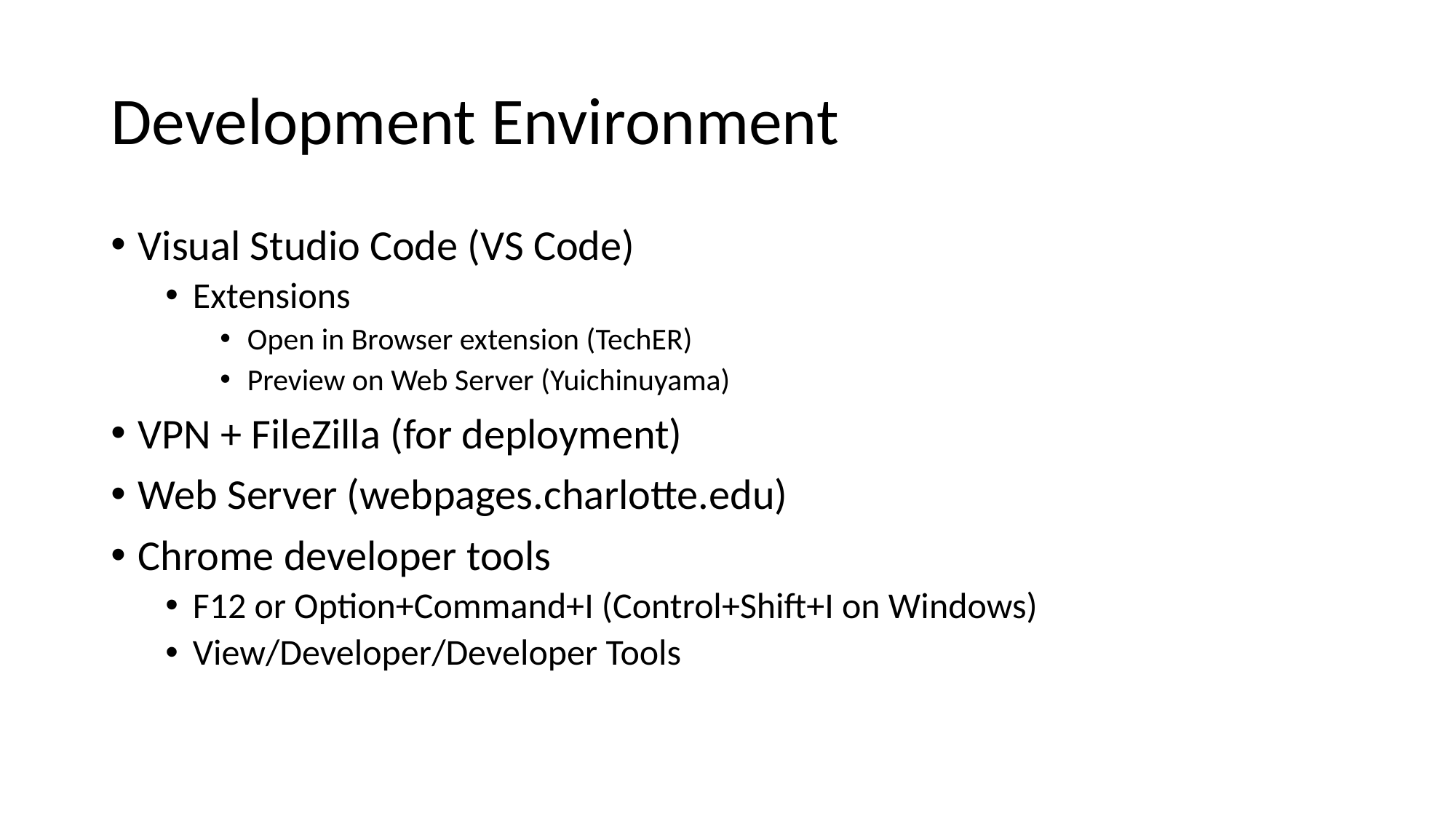

# Development Environment
Visual Studio Code (VS Code)
Extensions
Open in Browser extension (TechER)
Preview on Web Server (Yuichinuyama)
VPN + FileZilla (for deployment)
Web Server (webpages.charlotte.edu)
Chrome developer tools
F12 or Option+Command+I (Control+Shift+I on Windows)
View/Developer/Developer Tools